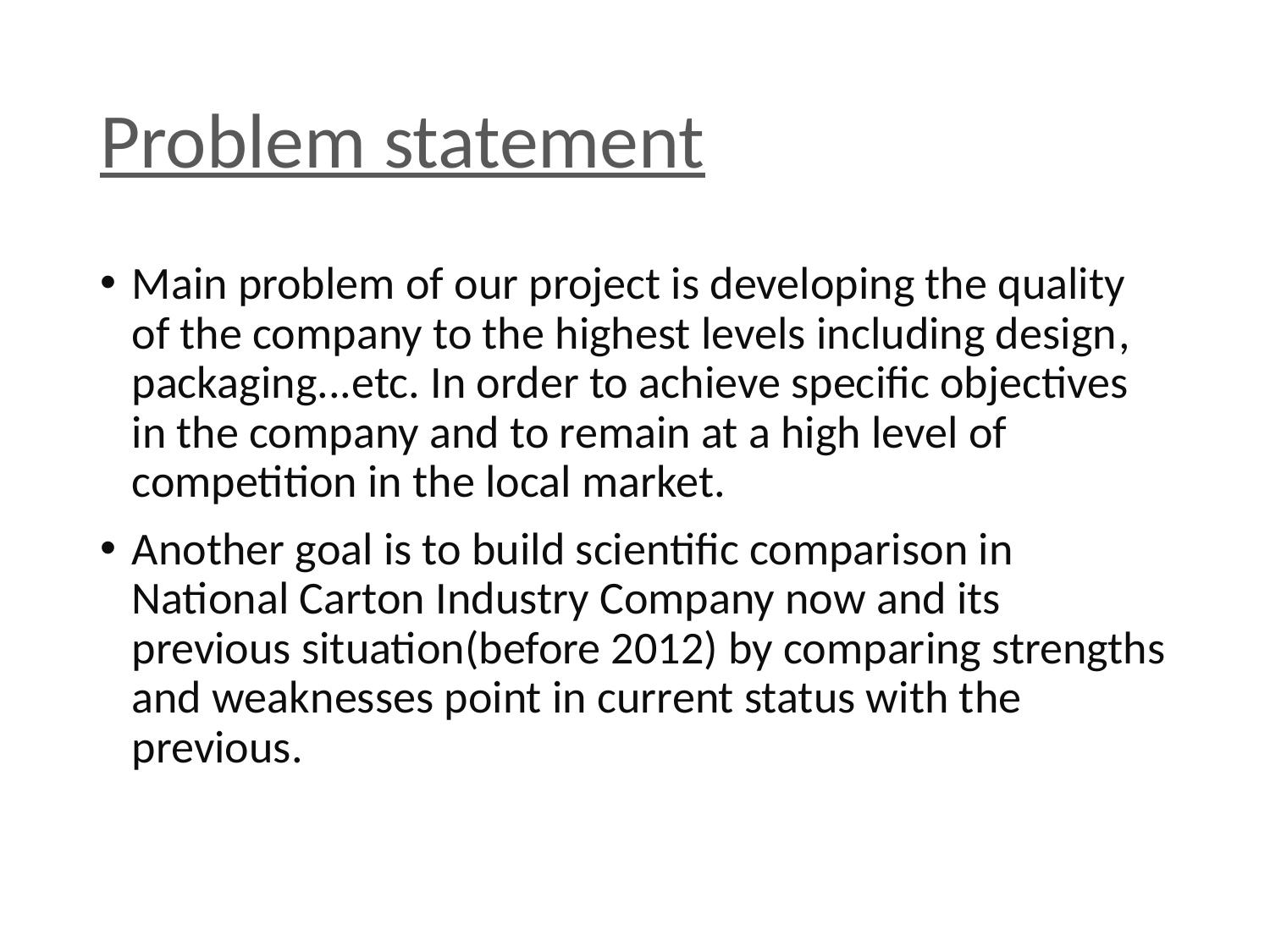

# Problem statement
Main problem of our project is developing the quality of the company to the highest levels including design, packaging...etc. In order to achieve specific objectives in the company and to remain at a high level of competition in the local market.
Another goal is to build scientific comparison in National Carton Industry Company now and its previous situation(before 2012) by comparing strengths and weaknesses point in current status with the previous.